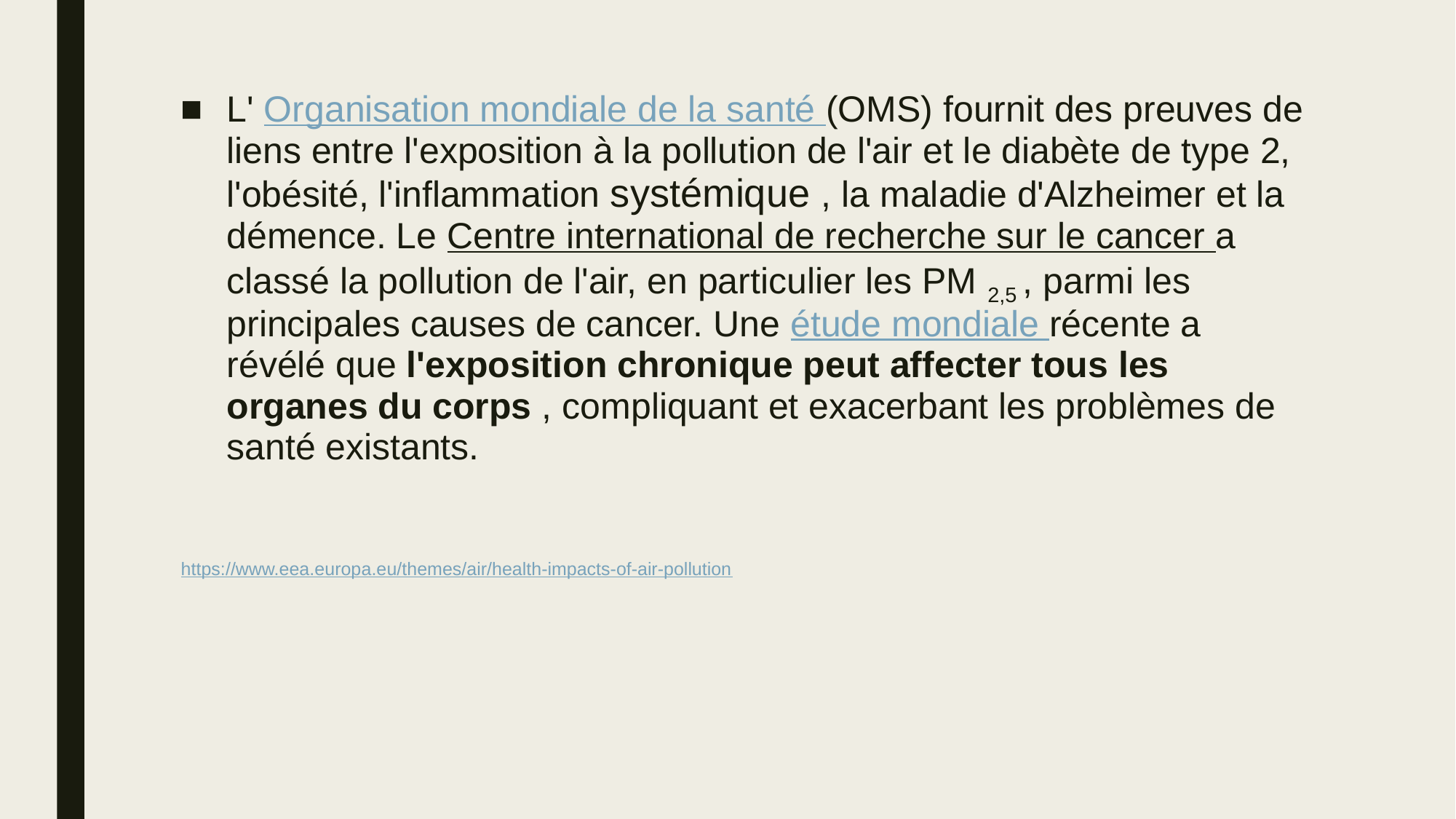

L' Organisation mondiale de la santé (OMS) fournit des preuves de liens entre l'exposition à la pollution de l'air et le diabète de type 2, l'obésité, l'inflammation systémique , la maladie d'Alzheimer et la démence. Le Centre international de recherche sur le cancer a classé la pollution de l'air, en particulier les PM 2,5 , parmi les principales causes de cancer. Une étude mondiale récente a révélé que l'exposition chronique peut affecter tous les organes du corps , compliquant et exacerbant les problèmes de santé existants.

https://www.eea.europa.eu/themes/air/health-impacts-of-air-pollution